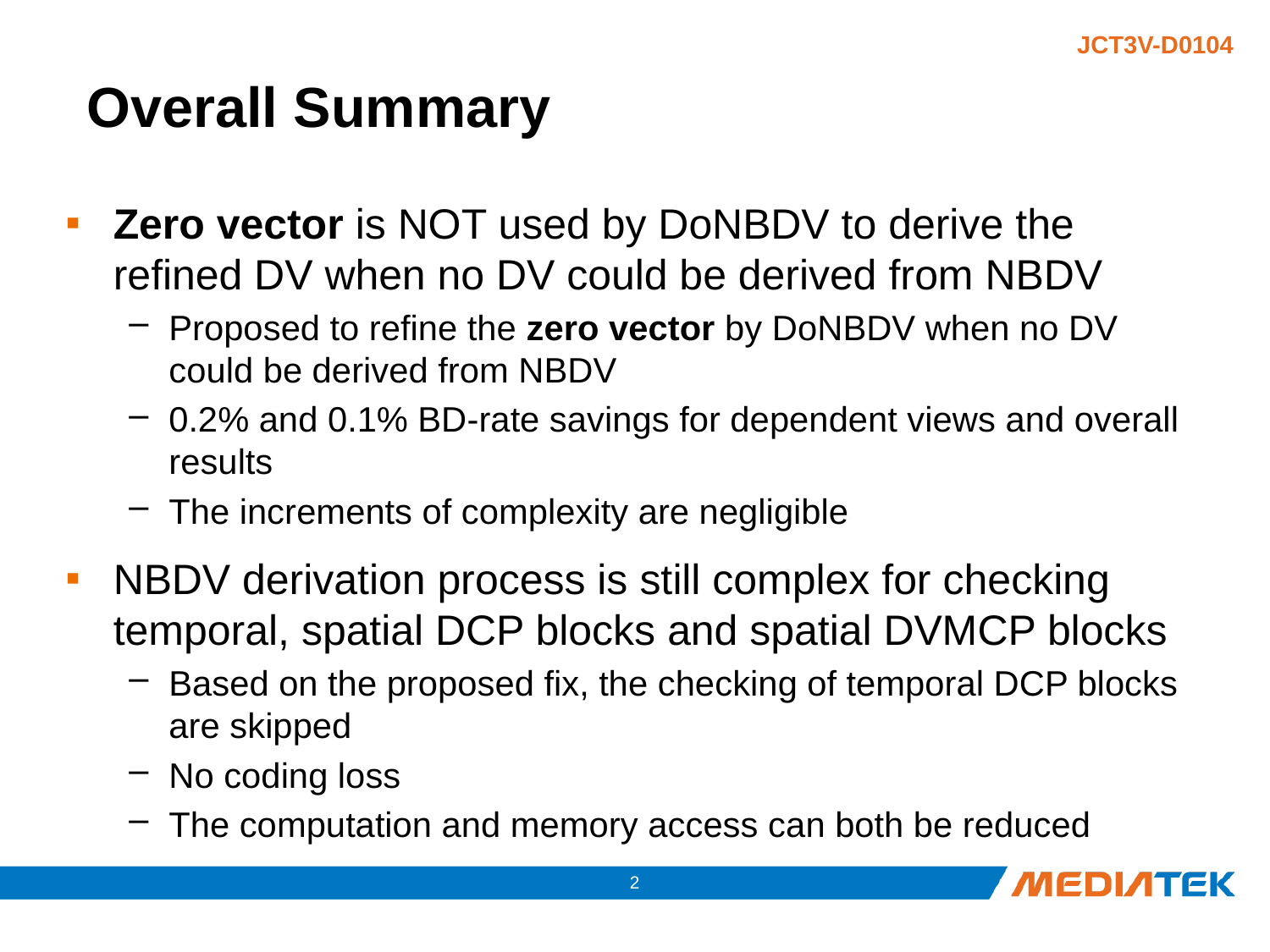

# Overall Summary
Zero vector is NOT used by DoNBDV to derive the refined DV when no DV could be derived from NBDV
Proposed to refine the zero vector by DoNBDV when no DV could be derived from NBDV
0.2% and 0.1% BD-rate savings for dependent views and overall results
The increments of complexity are negligible
NBDV derivation process is still complex for checking temporal, spatial DCP blocks and spatial DVMCP blocks
Based on the proposed fix, the checking of temporal DCP blocks are skipped
No coding loss
The computation and memory access can both be reduced

2